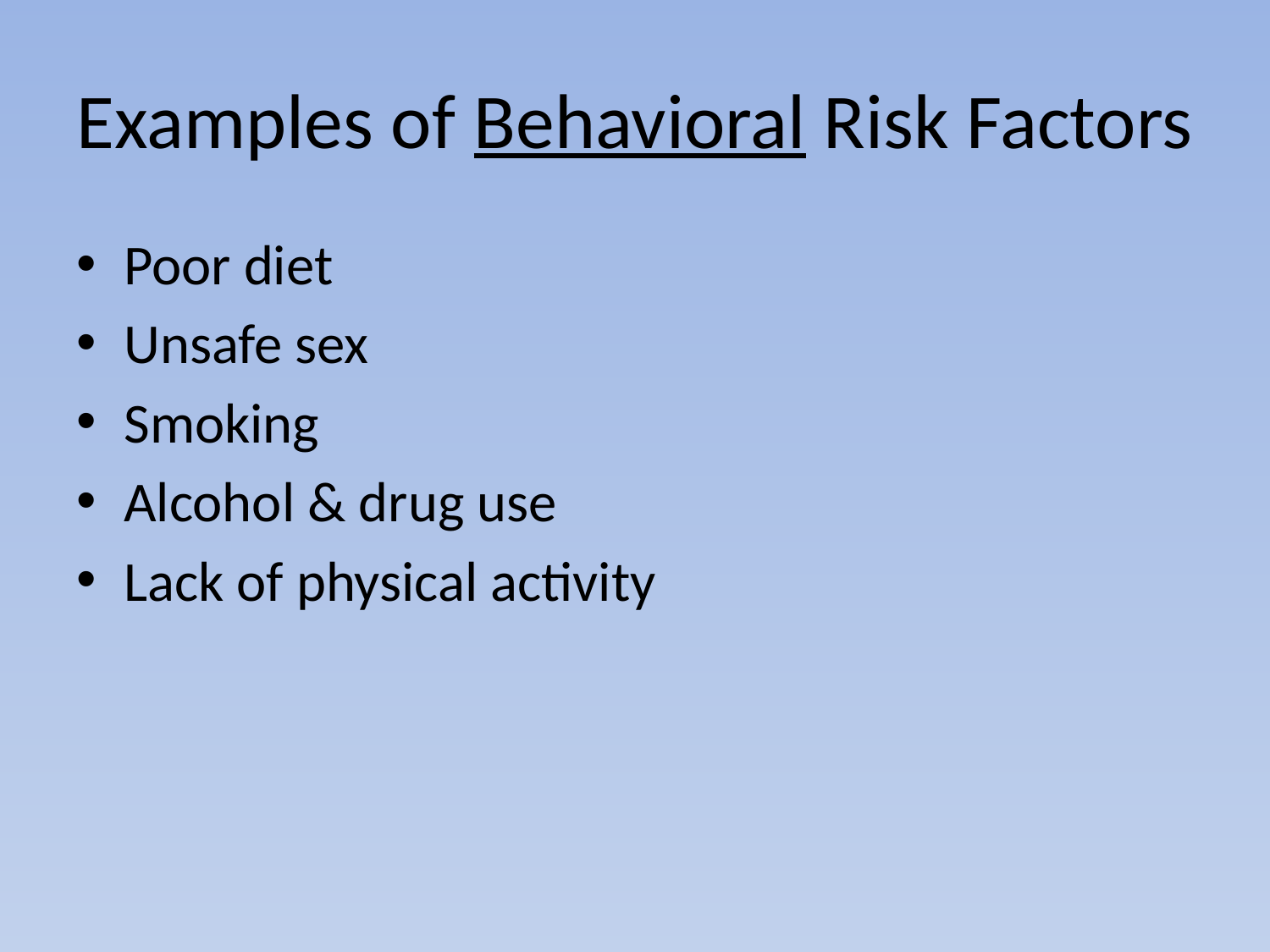

# Examples of Behavioral Risk Factors
Poor diet
Unsafe sex
Smoking
Alcohol & drug use
Lack of physical activity